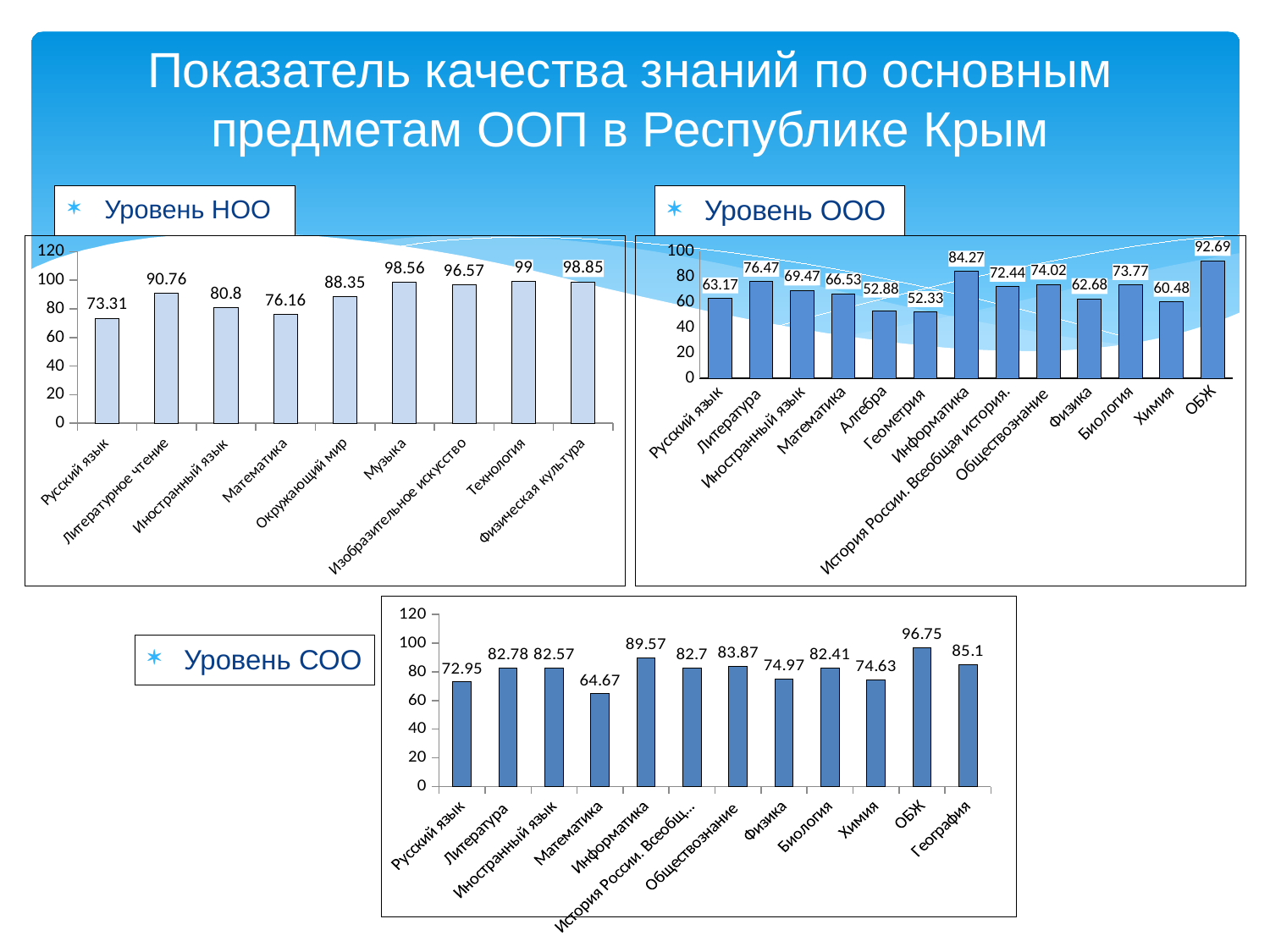

# Показатель качества знаний по основным предметам ООП в Республике Крым
Уровень НОО
Уровень ООО

### Chart

| Category |  |
|---|---|
| Русский язык | 73.31 |
| Литературное чтение | 90.76 |
| Иностранный язык | 80.8 |
| Математика | 76.16 |
| Окружающий мир | 88.35 |
| Музыка | 98.56 |
| Изобразительное искусство | 96.57 |
| Технология | 99.0 |
| Физическая культура | 98.85 |

### Chart

| Category |  |
|---|---|
| Русский язык | 63.17 |
| Литература  | 76.47 |
| Иностранный язык | 69.47 |
| Математика | 66.53 |
| Алгебра | 52.88 |
| Геометрия  | 52.33 |
| Информатика | 84.27 |
| История России. Всеобщая история. | 72.44 |
| Обществознание  | 74.02 |
| Физика | 62.68 |
| Биология | 73.77 |
| Химия | 60.48 |
| ОБЖ | 92.69 |

### Chart

| Category |  |
|---|---|
| Русский язык | 72.95 |
| Литература  | 82.78 |
| Иностранный язык | 82.57 |
| Математика | 64.67 |
| Информатика | 89.57 |
| История России. Всеобщая история. | 82.7 |
| Обществознание  | 83.87 |
| Физика | 74.97 |
| Биология | 82.41 |
| Химия | 74.63 |
| ОБЖ | 96.75 |
| География | 85.1 |
Уровень СОО